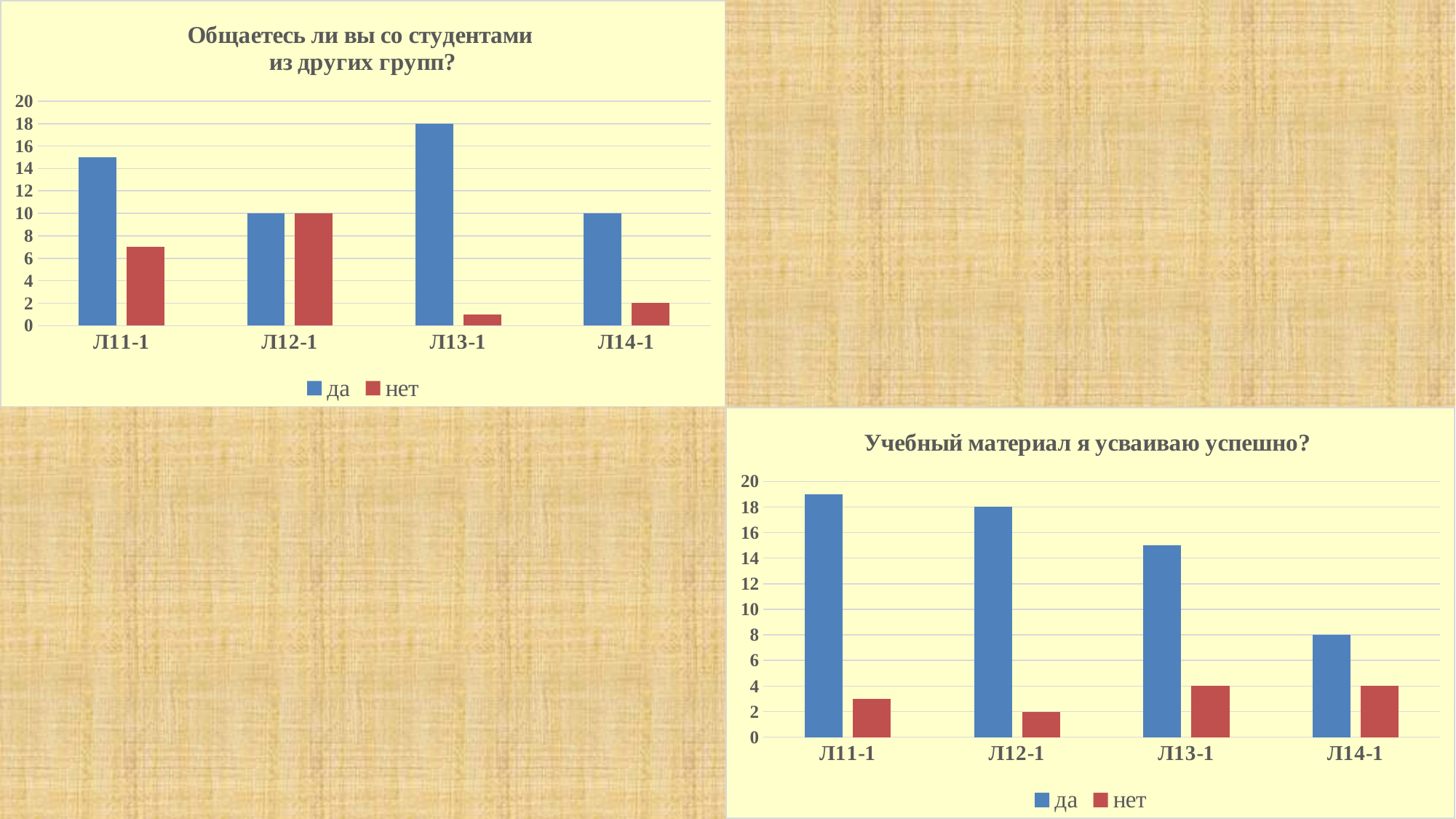

### Chart: Общаетесь ли вы со студентами
из других групп?

| Category | да | нет |
|---|---|---|
| Л11-1 | 15.0 | 7.0 |
| Л12-1 | 10.0 | 10.0 |
| Л13-1 | 18.0 | 1.0 |
| Л14-1 | 10.0 | 2.0 |

### Chart: Учебный материал я усваиваю успешно?

| Category | да | нет |
|---|---|---|
| Л11-1 | 19.0 | 3.0 |
| Л12-1 | 18.0 | 2.0 |
| Л13-1 | 15.0 | 4.0 |
| Л14-1 | 8.0 | 4.0 |